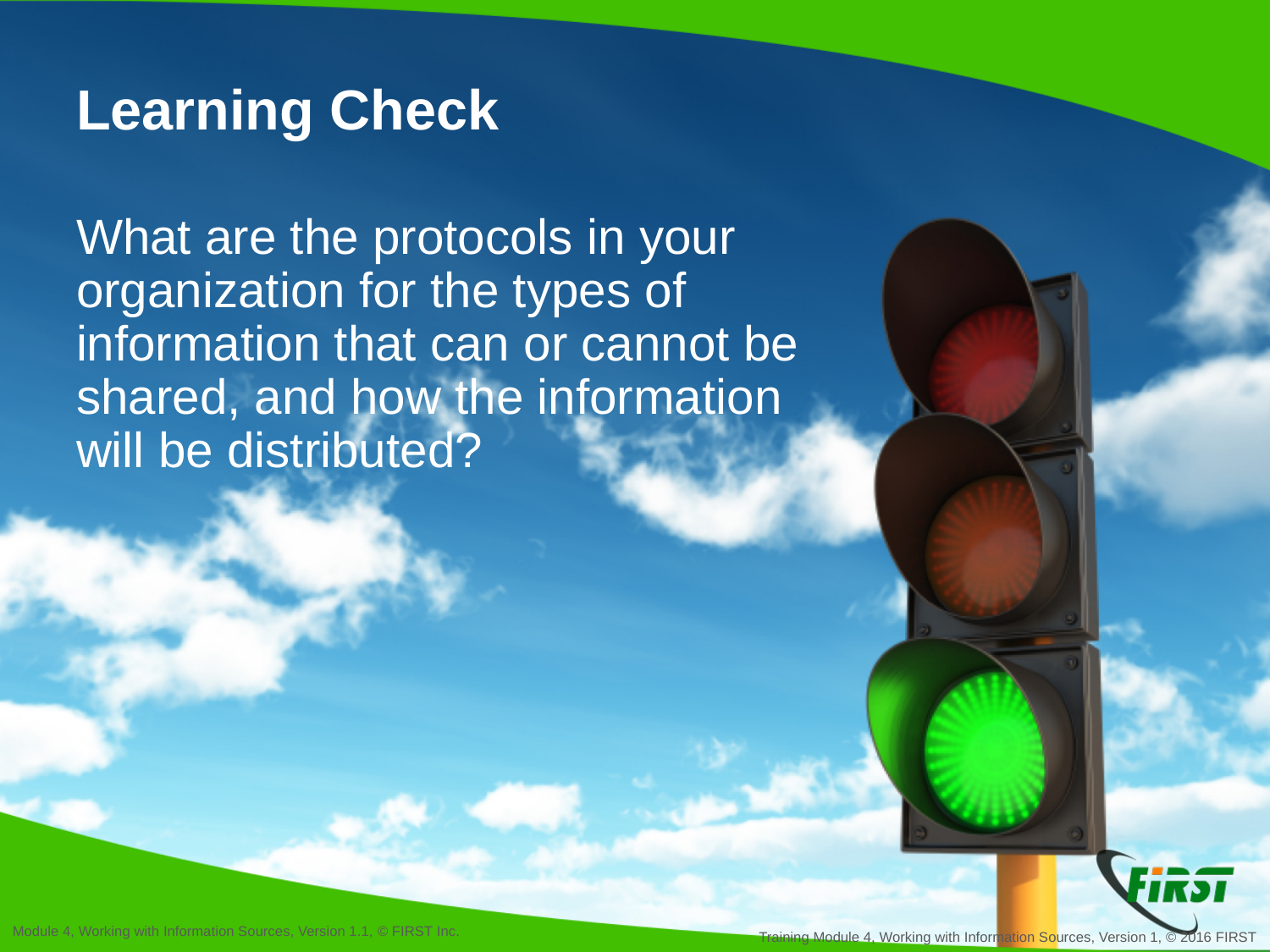

# Learning Check
What are the protocols in your organization for the types of information that can or cannot be shared, and how the information will be distributed?
Training Module 4, Working with Information Sources, Version 1, © 2016 FIRST